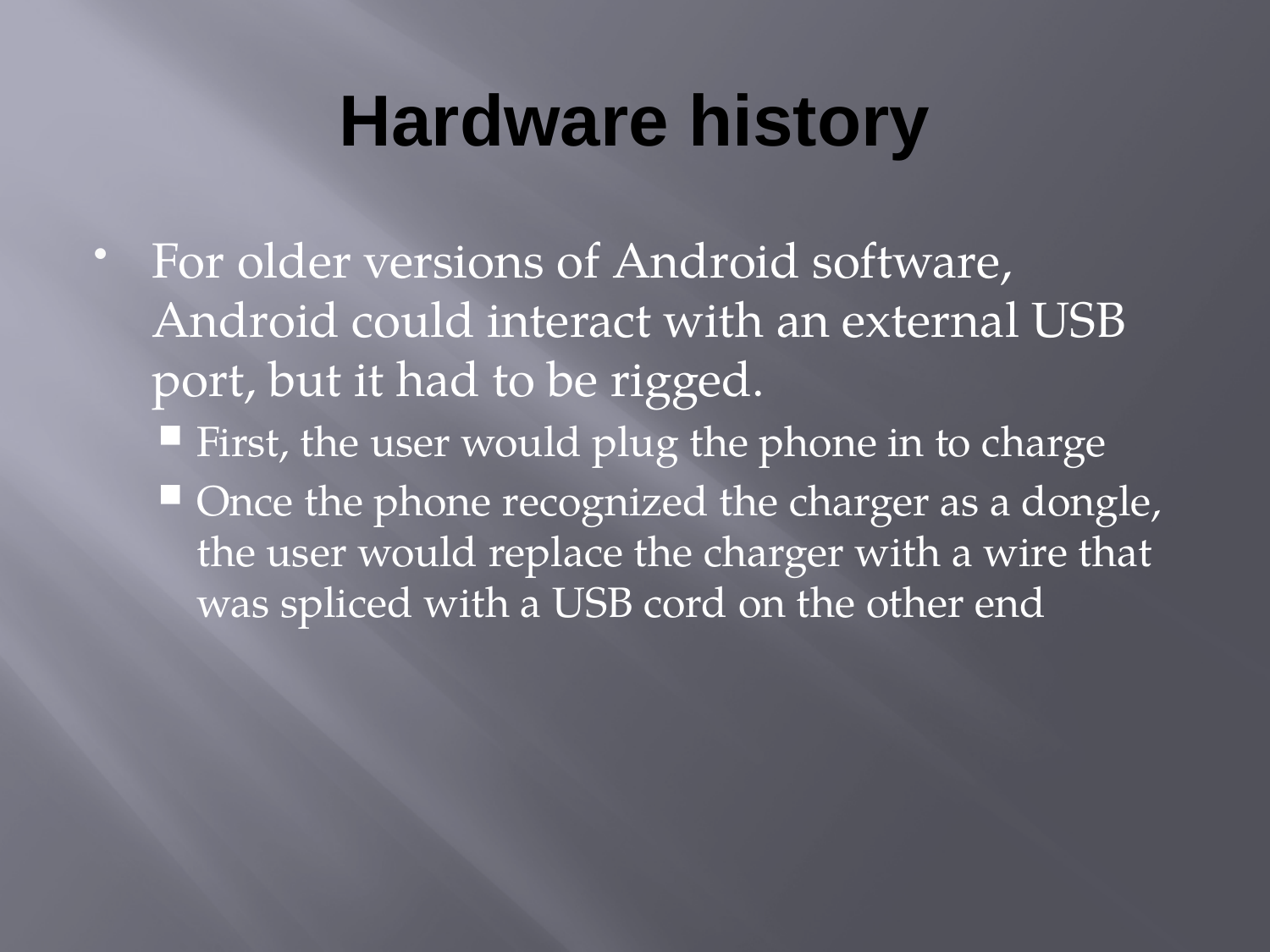

# Hardware history
For older versions of Android software, Android could interact with an external USB port, but it had to be rigged.
First, the user would plug the phone in to charge
Once the phone recognized the charger as a dongle, the user would replace the charger with a wire that was spliced with a USB cord on the other end